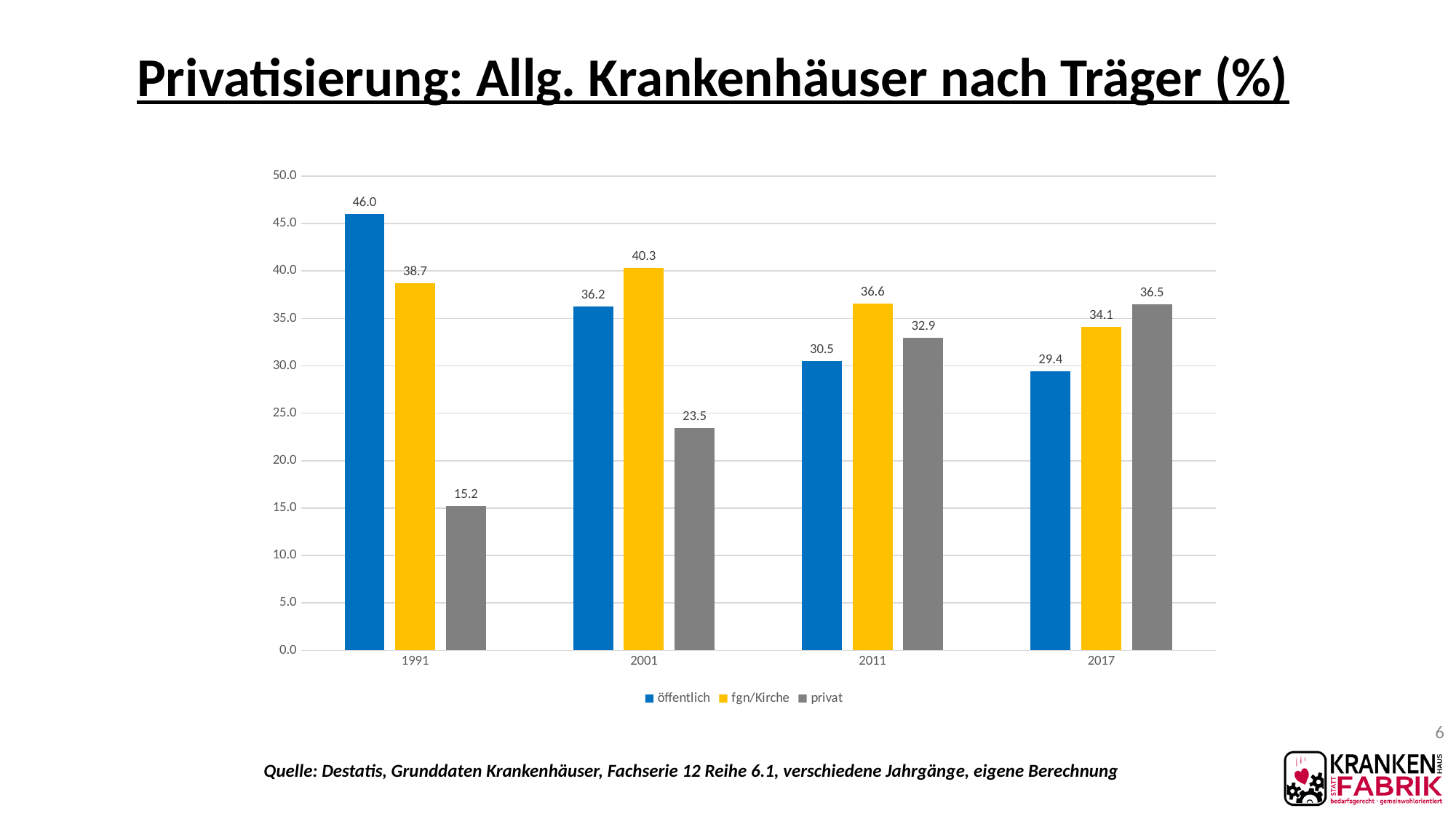

# Privatisierung: Allg. Krankenhäuser nach Träger (%)

### Chart

| Category | öffentlich | fgn/Kirche | privat |
|---|---|---|---|
| 1991 | 46.02587800369686 | 38.724584103512015 | 15.249537892791128 |
| 2001 | 36.24060150375939 | 40.30075187969925 | 23.45864661654135 |
| 2011 | 30.472350230414747 | 36.57834101382488 | 32.94930875576037 |
| 2017 | 29.396984924623112 | 34.108040201005025 | 36.494974874371856 |
6
Quelle: Destatis, Grunddaten Krankenhäuser, Fachserie 12 Reihe 6.1, verschiedene Jahrgänge, eigene Berechnung